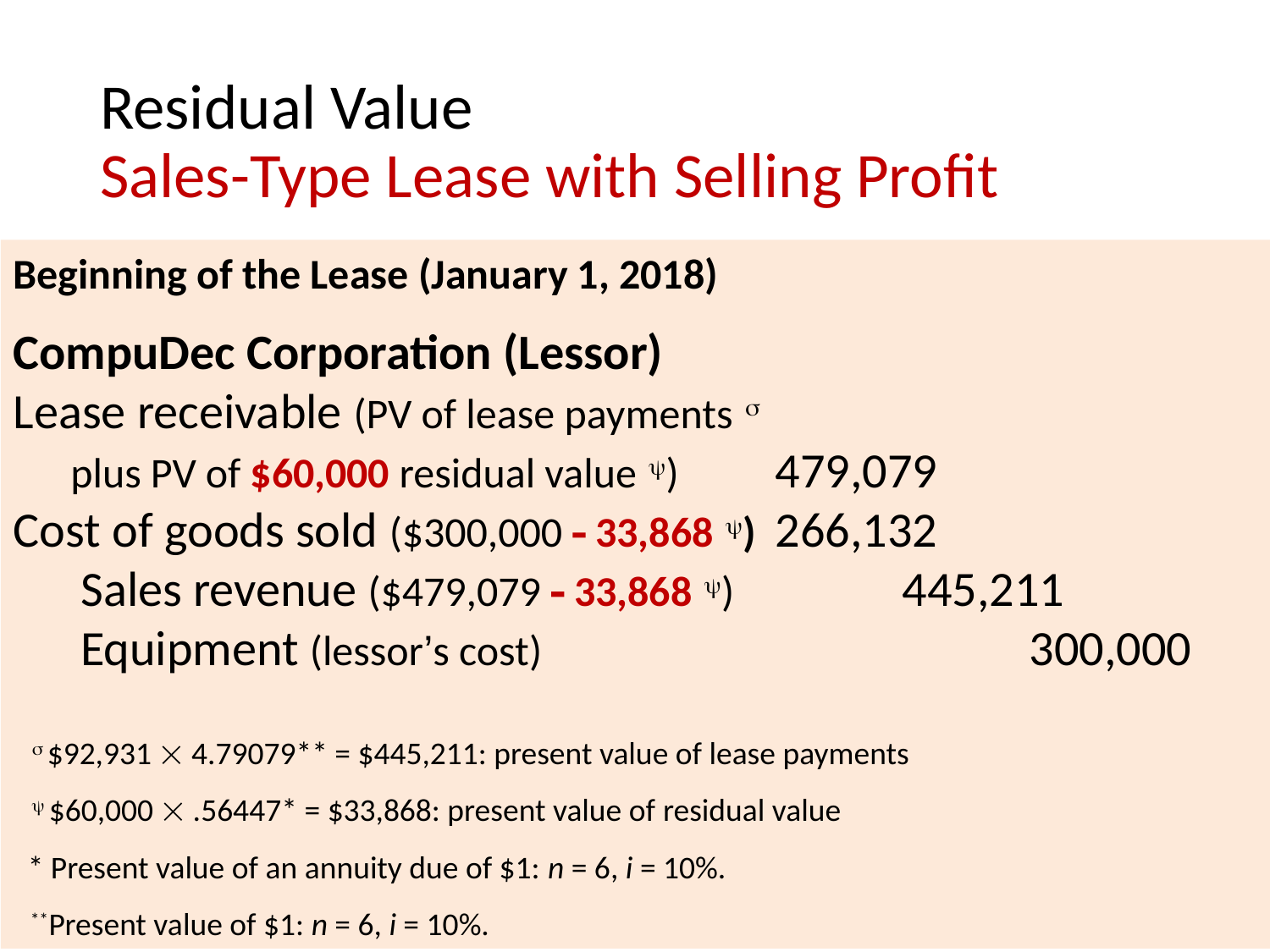

# Residual Value Sales-Type Lease with Selling Profit
Beginning of the Lease (January 1, 2018)

CompuDec Corporation (Lessor)
Lease receivable (PV of lease payments σ
      plus PV of $60,000 residual value ψ)	479,079
Cost of goods sold ($300,000 − 33,868 ψ) 	266,132
      Sales revenue ($479,079 − 33,868 ψ) 		445,211
      Equipment (lessor’s cost)				300,000

  σ $92,931 × 4.79079** = $445,211: present value of lease payments
  ψ $60,000 × .56447* = $33,868: present value of residual value
  * Present value of an annuity due of $1: n = 6, i = 10%.
    **Present value of $1: n = 6, i = 10%.
| Sales revenue | $445,211 |
| --- | --- |
| − COGS | 266,132 |
| Selling profit | $179,079 |